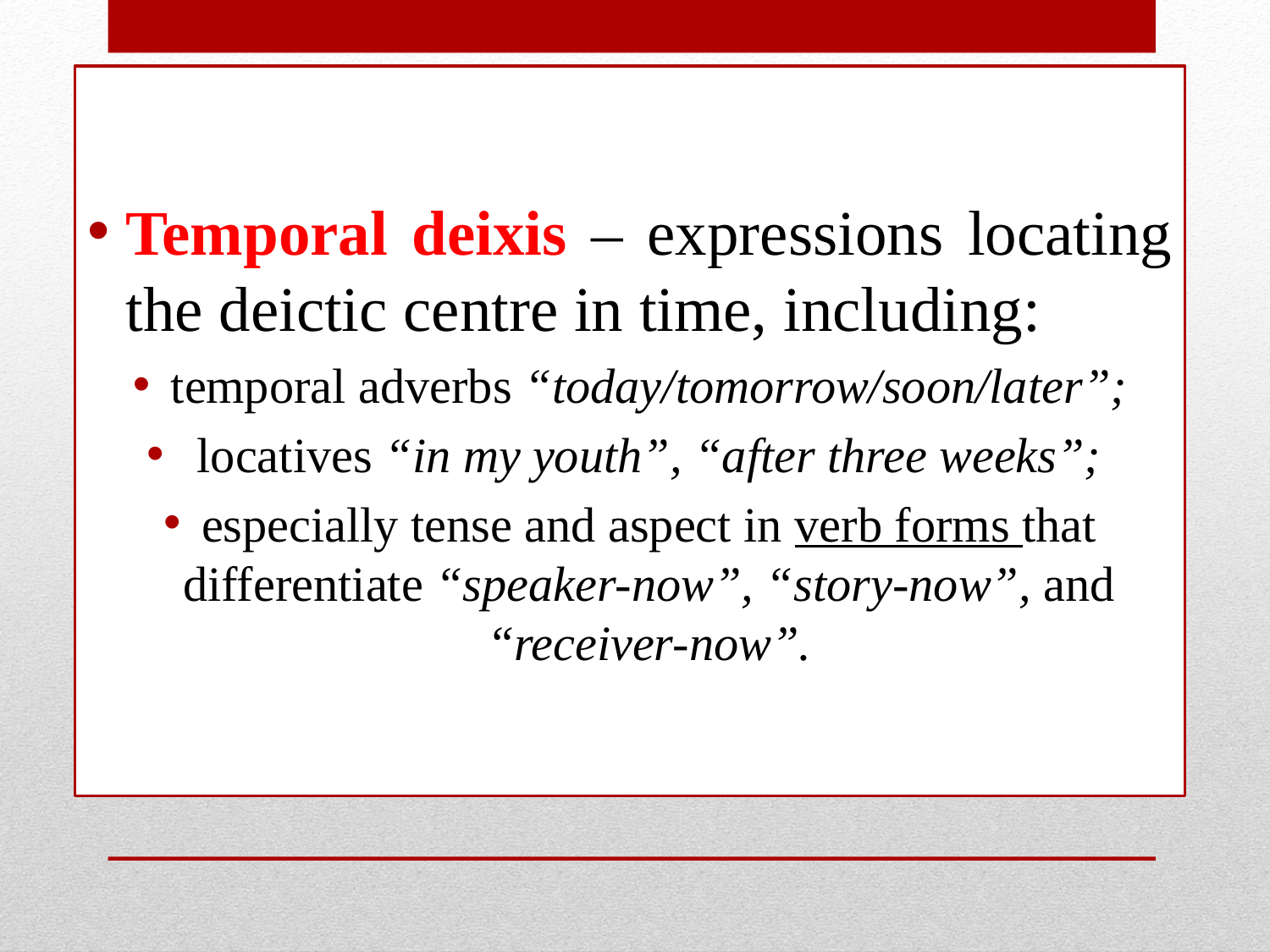

Temporal deixis – expressions locating the deictic centre in time, including:
temporal adverbs “today/tomorrow/soon/later”;
 locatives “in my youth”, “after three weeks”;
especially tense and aspect in verb forms that differentiate “speaker-now”, “story-now”, and “receiver-now”.